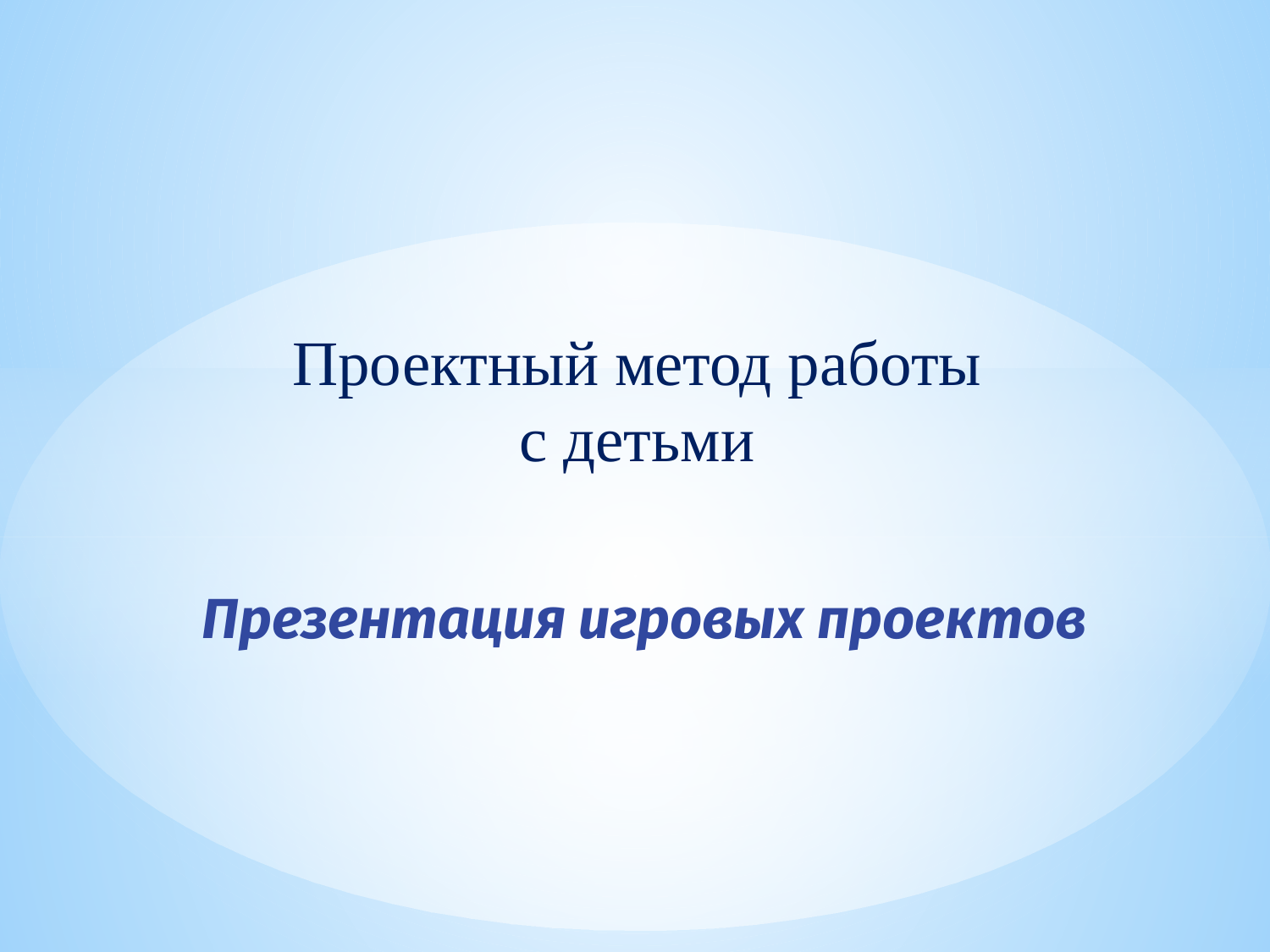

Проектный метод работы
с детьми
Презентация игровых проектов